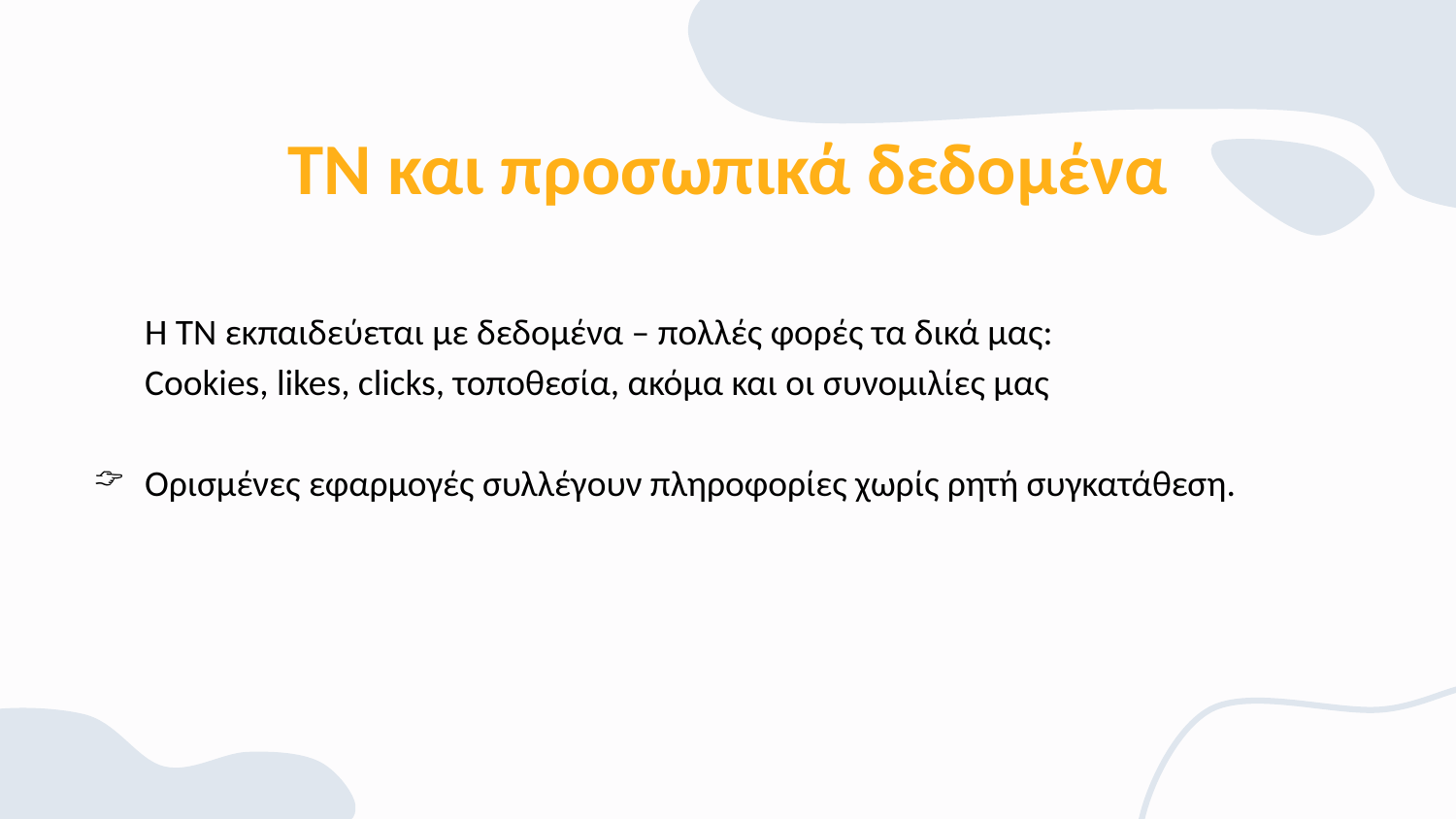

ΤΝ και προσωπικά δεδομένα
# Η ΤΝ εκπαιδεύεται με δεδομένα – πολλές φορές τα δικά μας: Cookies, likes, clicks, τοποθεσία, ακόμα και οι συνομιλίες μας Ορισμένες εφαρμογές συλλέγουν πληροφορίες χωρίς ρητή συγκατάθεση.
👉